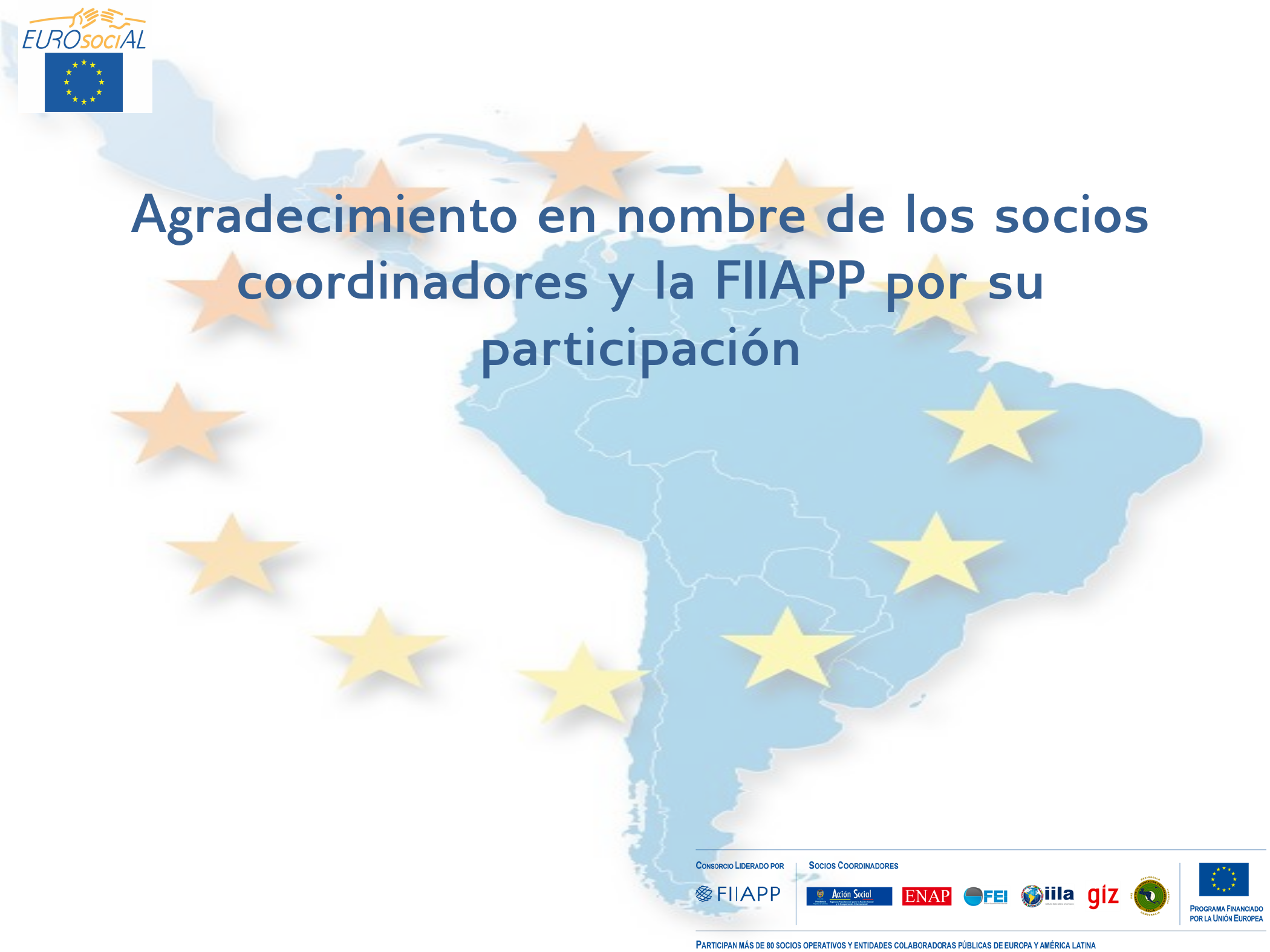

Agradecimiento en nombre de los socios coordinadores y la FIIAPP por su participación
#